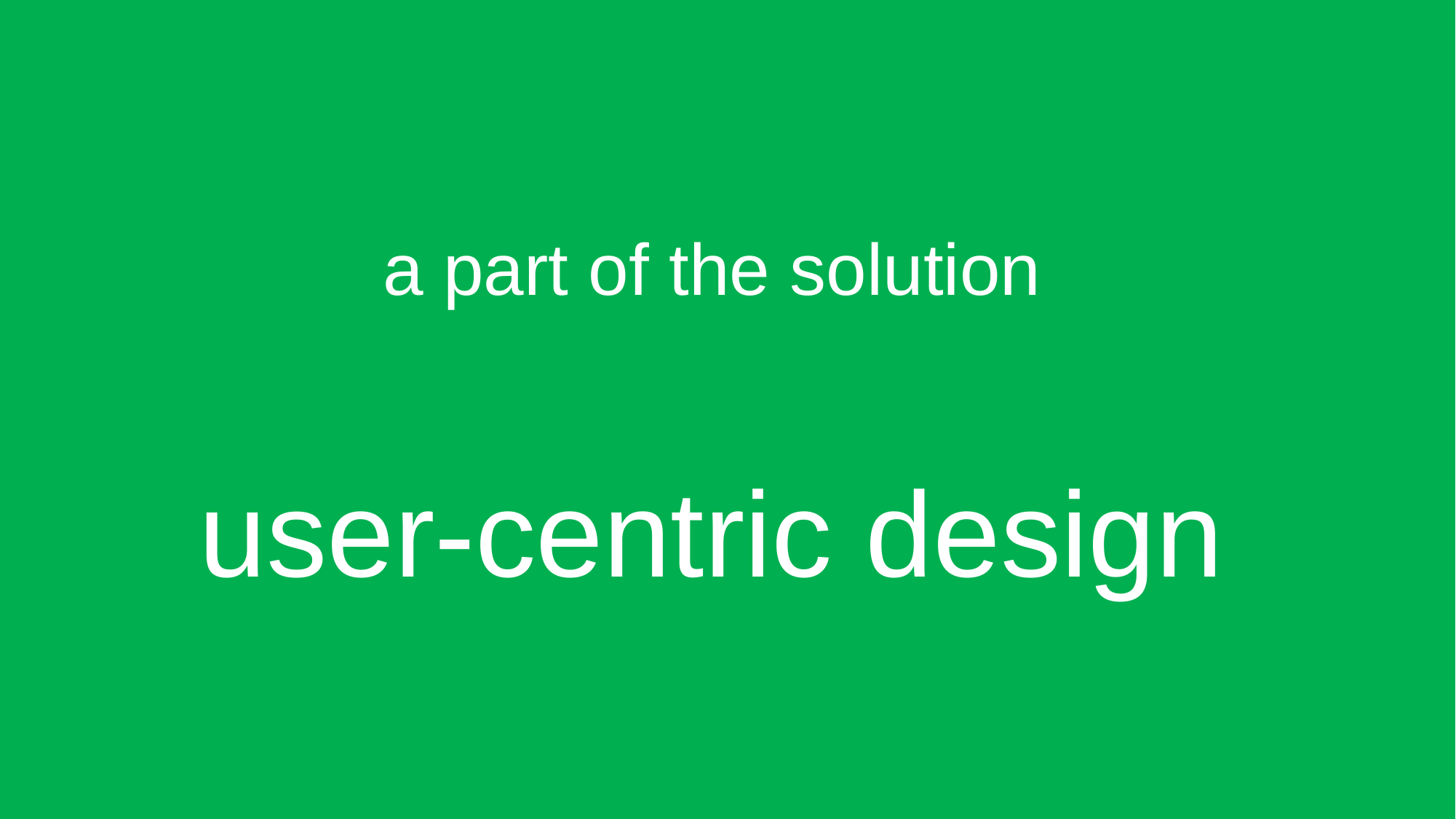

a part of the solution

user-centric design